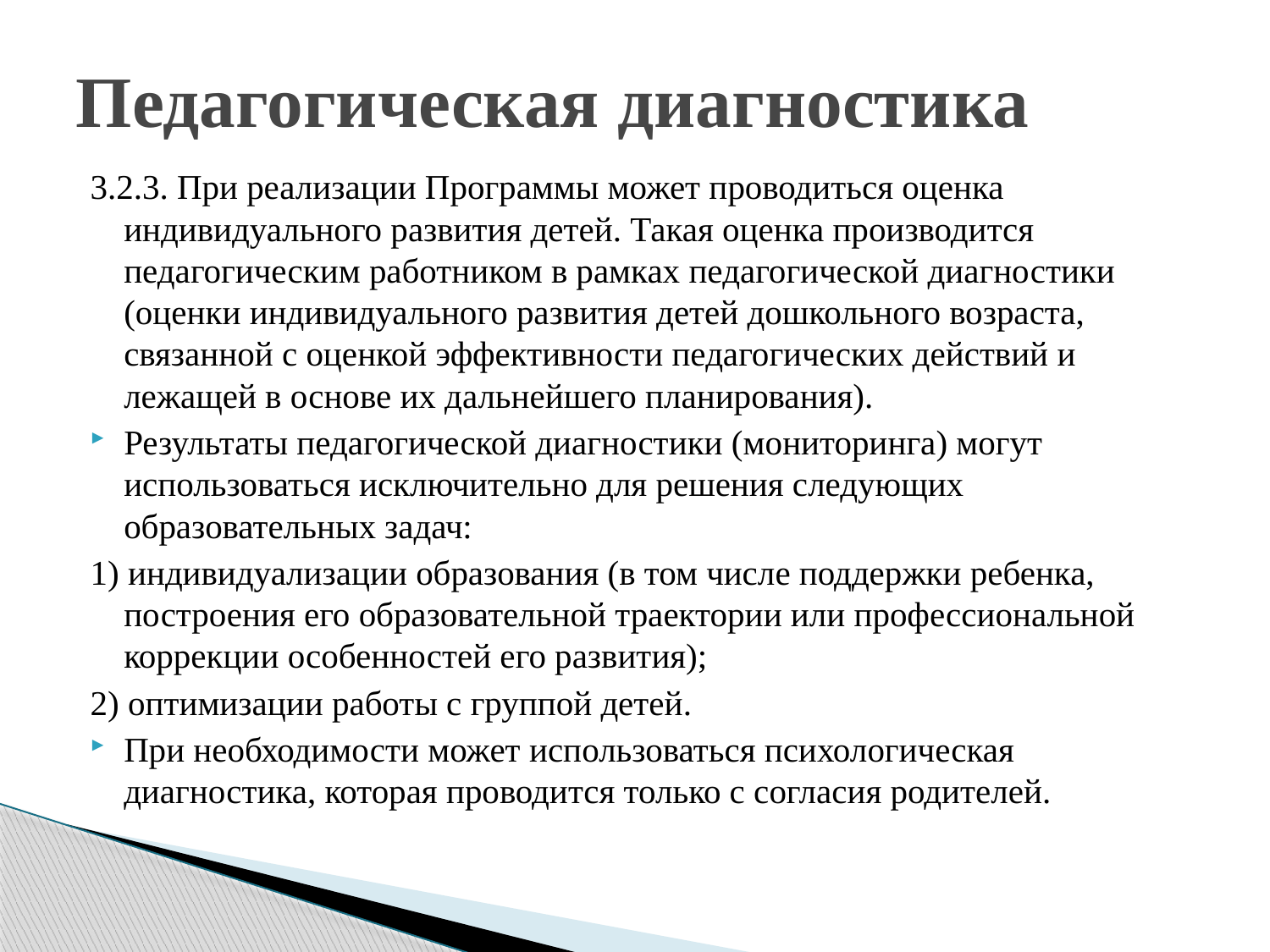

# Педагогическая диагностика
3.2.3. При реализации Программы может проводиться оценка индивидуального развития детей. Такая оценка производится педагогическим работником в рамках педагогической диагностики (оценки индивидуального развития детей дошкольного возраста, связанной с оценкой эффективности педагогических действий и лежащей в основе их дальнейшего планирования).
Результаты педагогической диагностики (мониторинга) могут использоваться исключительно для решения следующих образовательных задач:
1) индивидуализации образования (в том числе поддержки ребенка, построения его образовательной траектории или профессиональной коррекции особенностей его развития);
2) оптимизации работы с группой детей.
При необходимости может использоваться психологическая диагностика, которая проводится только с согласия родителей.